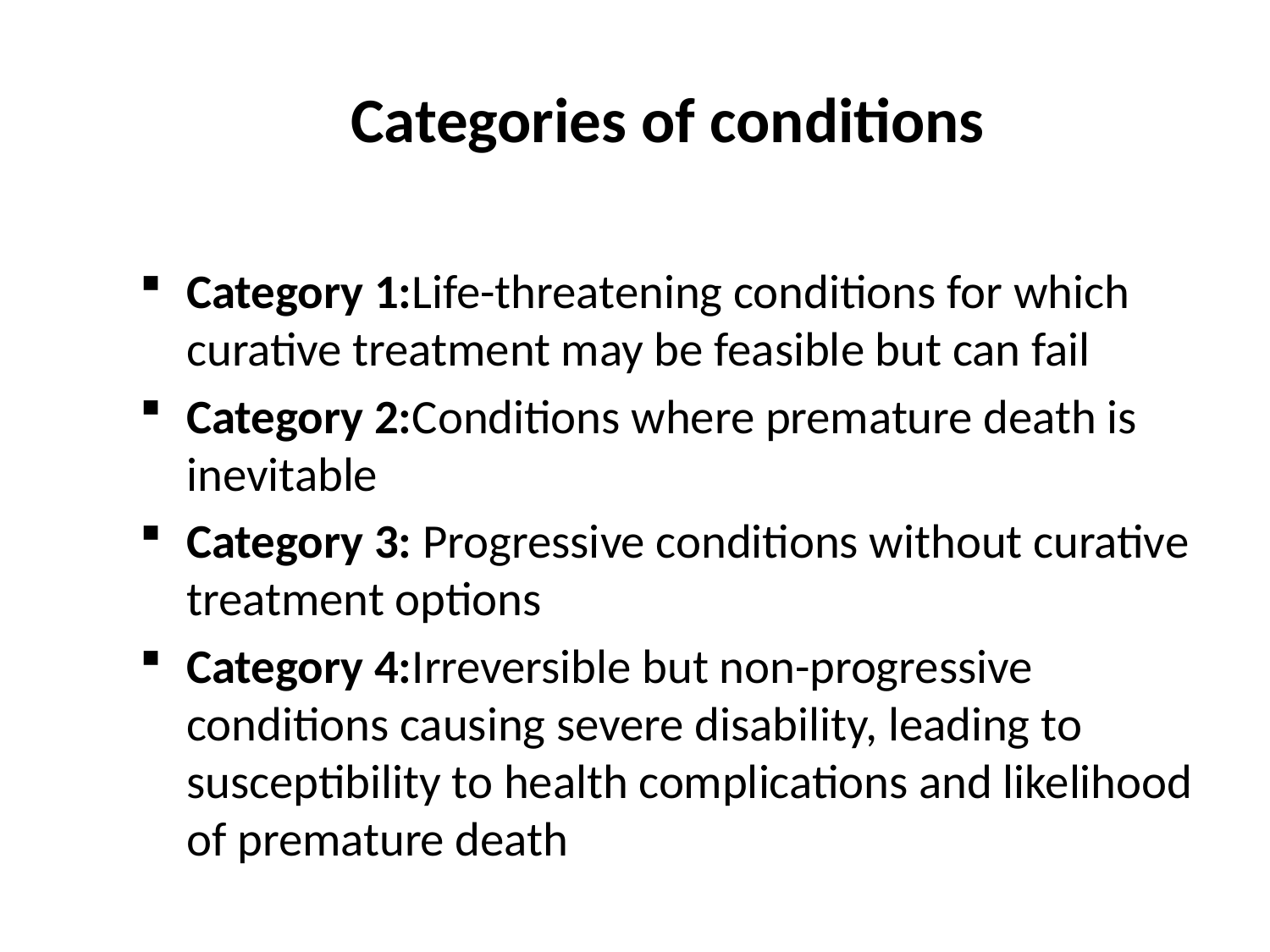

Categories of conditions
Category 1: Life-threatening conditions for which curative treatment may be feasible but can fail
Category 2: Conditions where premature death is inevitable
Category 3:  Progressive conditions without curative treatment options
Category 4: Irreversible but non-progressive conditions causing severe disability, leading to susceptibility to health complications and likelihood of premature death